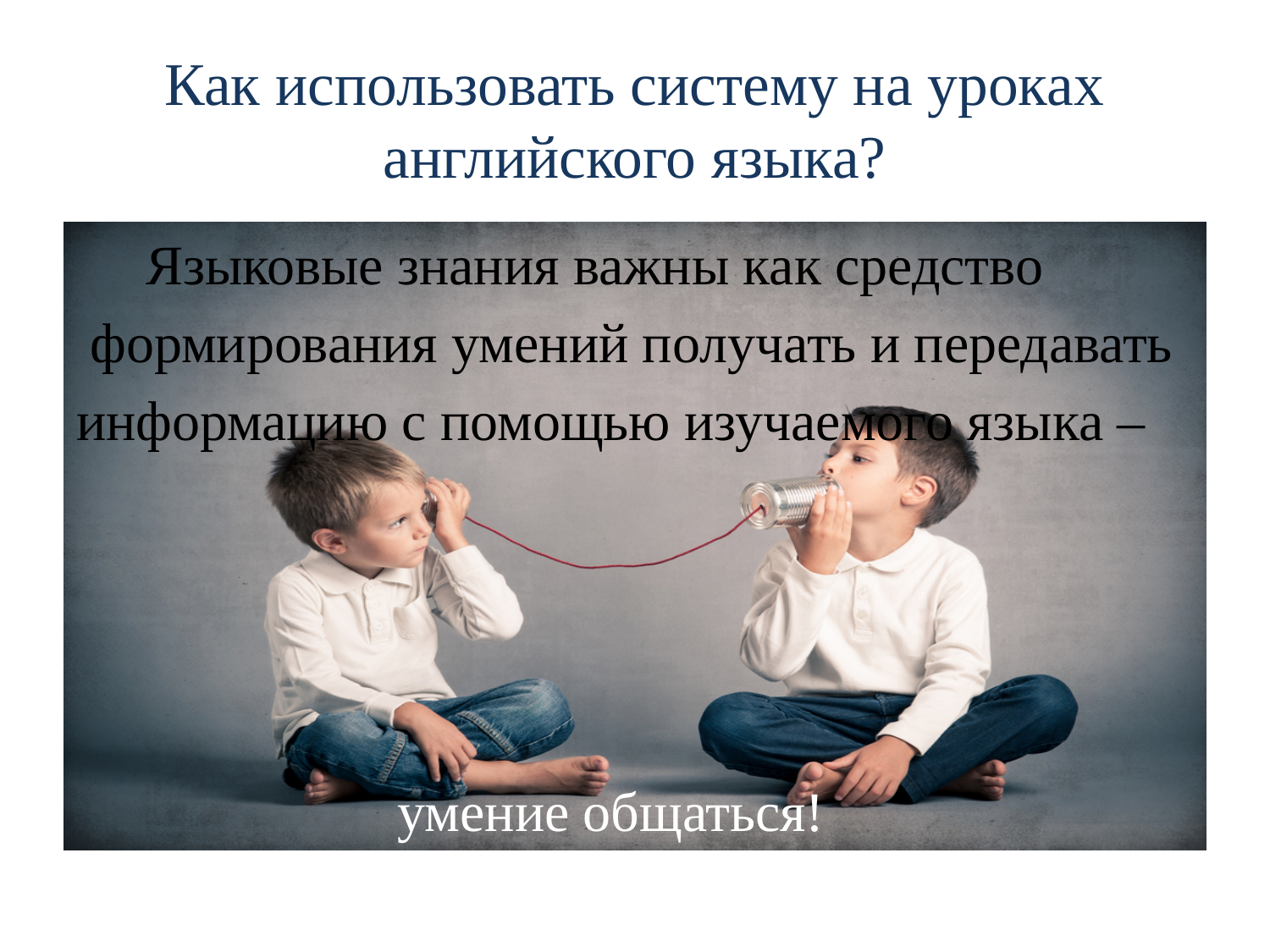

# Как использовать систему на уроках английского языка?
     Языковые знания важны как средство
 формирования умений получать и передавать
информацию с помощью изучаемого языка –

                       умение общаться!